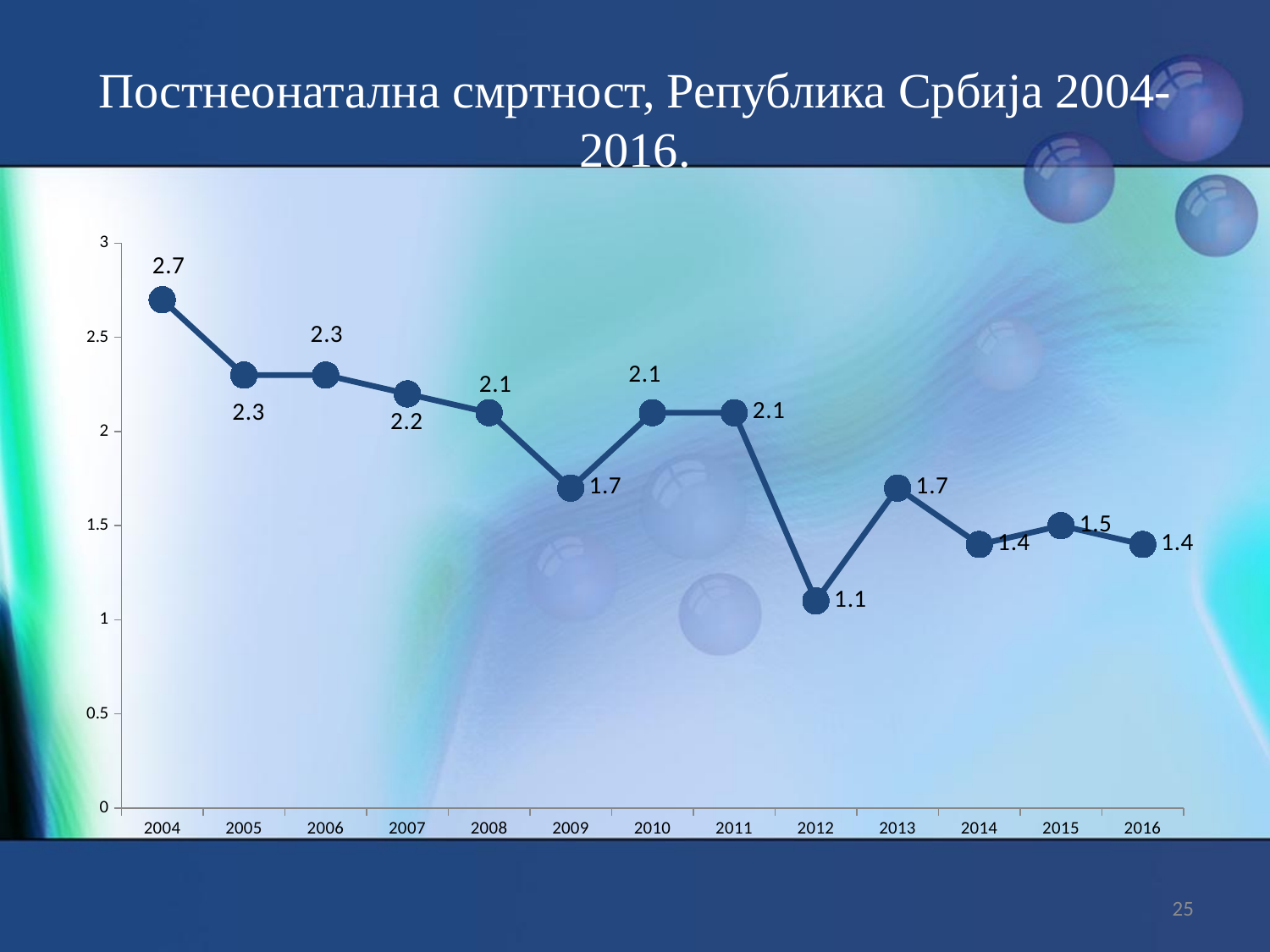

# Постнеонатална смртност, Република Србија 2004-2016.

### Chart

| Category |  |
|---|---|
| 2004 | 2.7 |
| 2005 | 2.3 |
| 2006 | 2.3 |
| 2007 | 2.2 |
| 2008 | 2.1 |
| 2009 | 1.7 |
| 2010 | 2.1 |
| 2011 | 2.1 |
| 2012 | 1.1 |
| 2013 | 1.7 |
| 2014 | 1.4 |
| 2015 | 1.5 |
| 2016 | 1.4 |
25